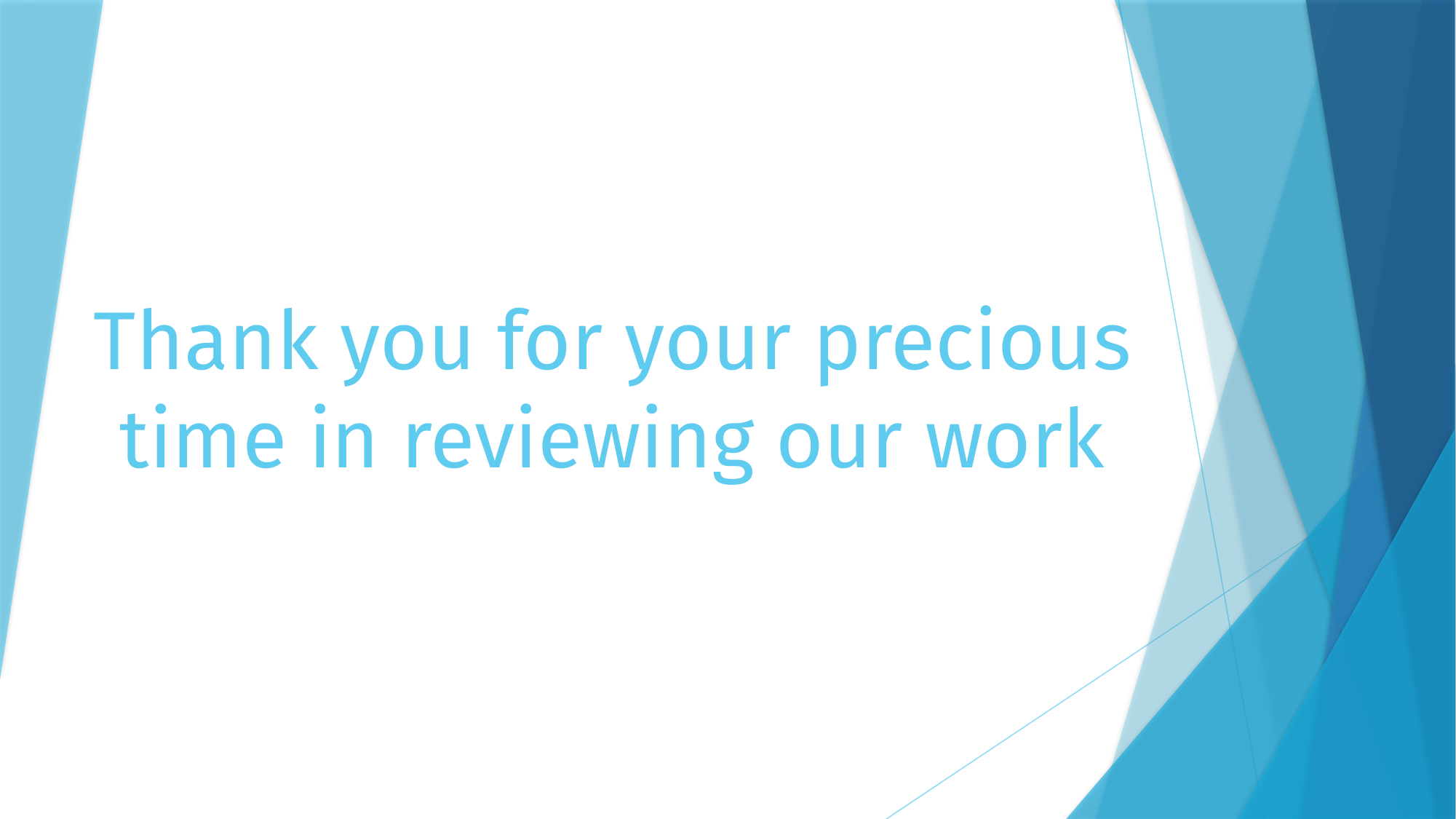

# Thank you for your precious time in reviewing our work